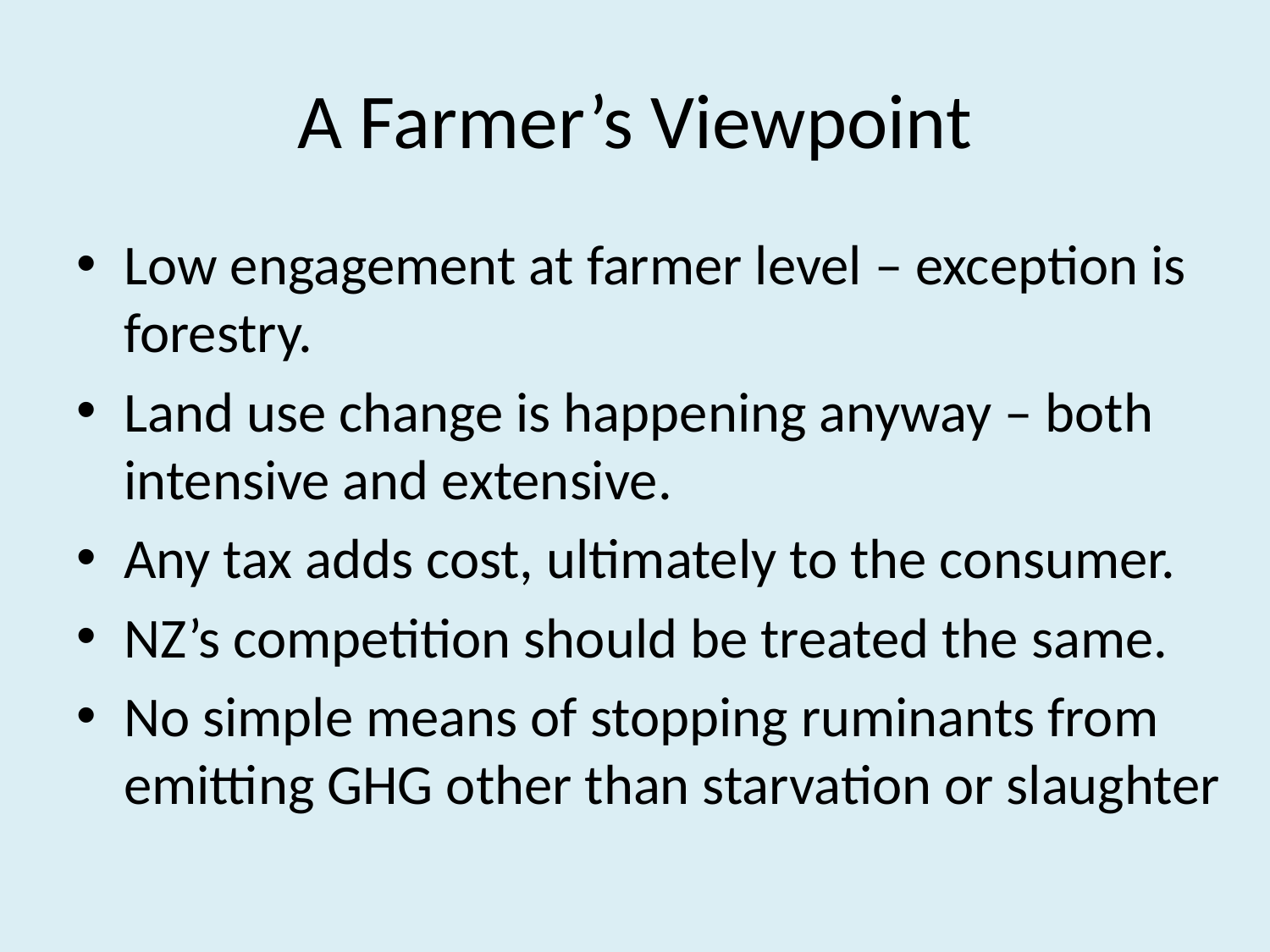

# A Farmer’s Viewpoint
Low engagement at farmer level – exception is forestry.
Land use change is happening anyway – both intensive and extensive.
Any tax adds cost, ultimately to the consumer.
NZ’s competition should be treated the same.
No simple means of stopping ruminants from emitting GHG other than starvation or slaughter